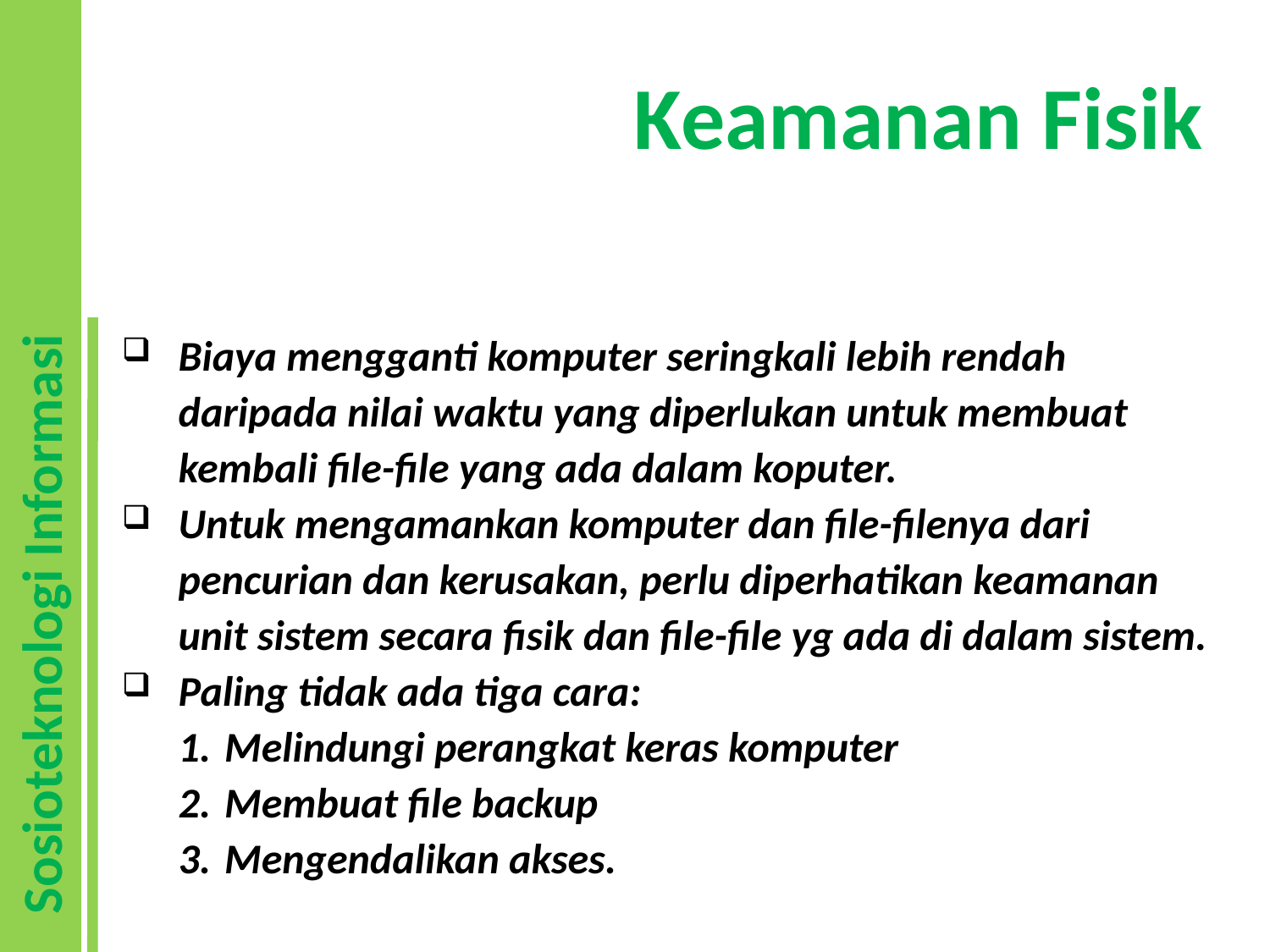

# Keamanan Fisik
Biaya mengganti komputer seringkali lebih rendah daripada nilai waktu yang diperlukan untuk membuat kembali file-file yang ada dalam koputer.
Untuk mengamankan komputer dan file-filenya dari pencurian dan kerusakan, perlu diperhatikan keamanan unit sistem secara fisik dan file-file yg ada di dalam sistem.
Paling tidak ada tiga cara:
Melindungi perangkat keras komputer
Membuat file backup
Mengendalikan akses.